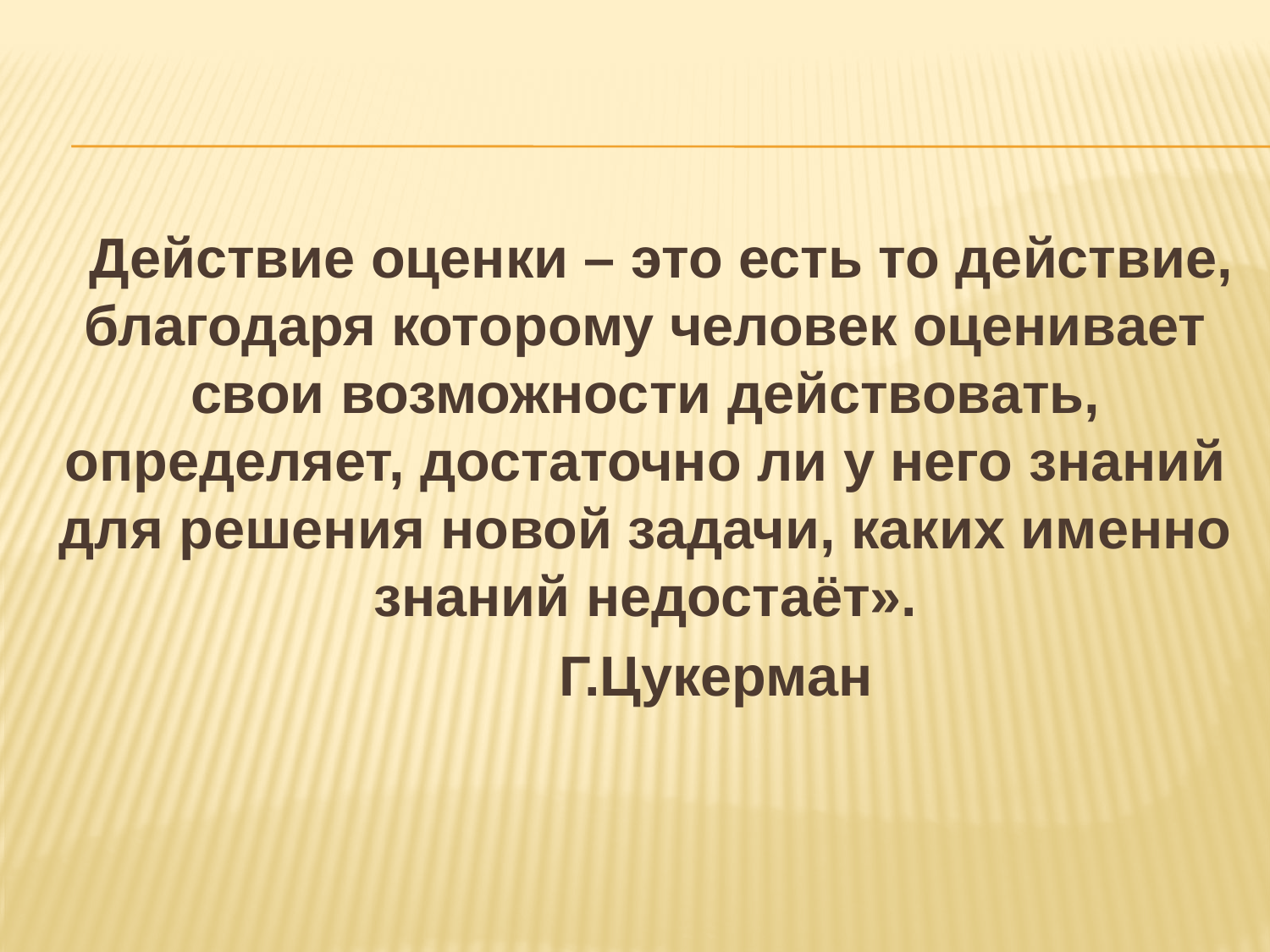

#
  Действие оценки – это есть то действие, благодаря которому человек оценивает свои возможности действовать, определяет, достаточно ли у него знаний для решения новой задачи, каких именно знаний недостаёт».
         Г.Цукерман